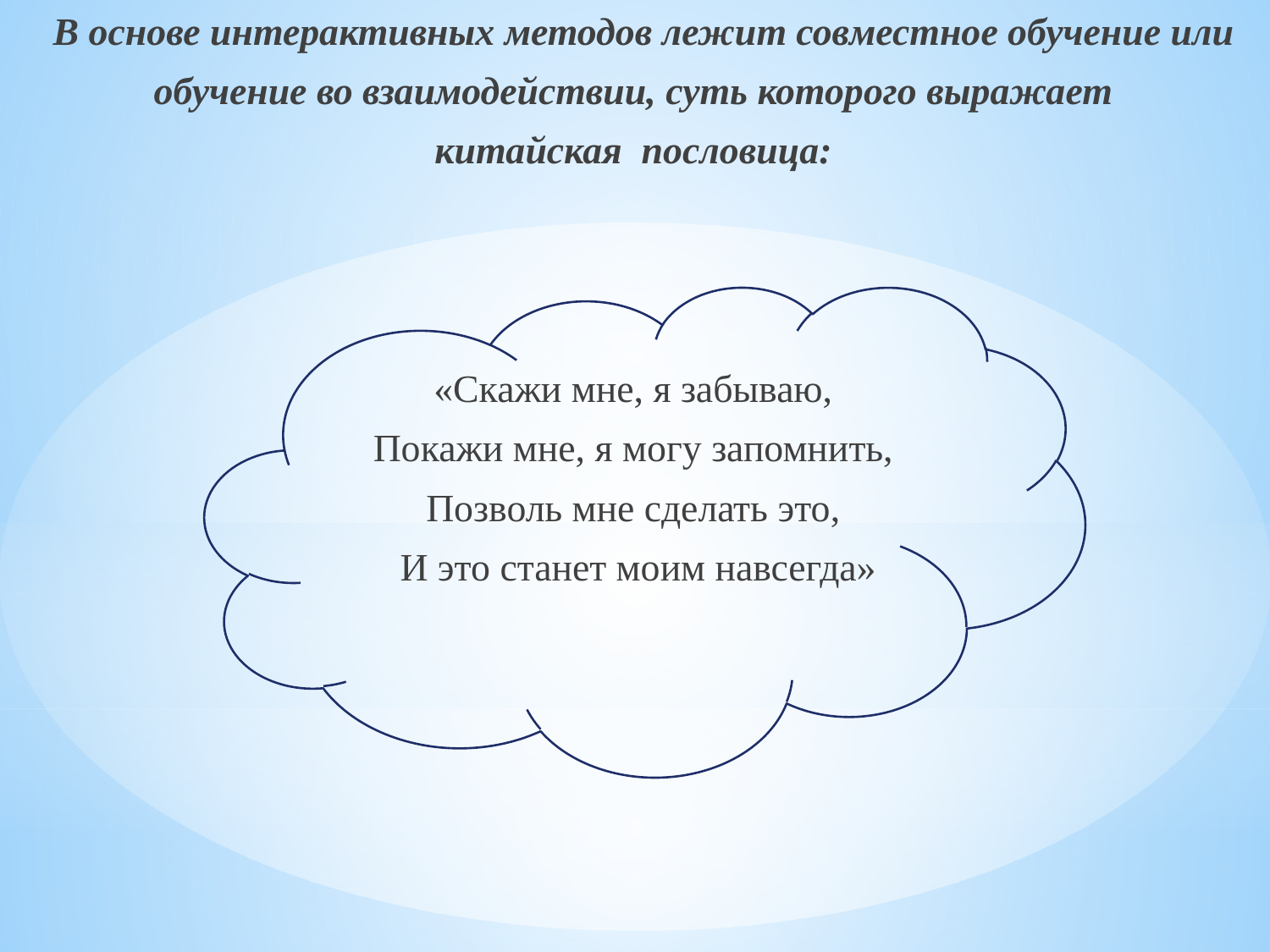

В основе интерактивных методов лежит совместное обучение или
обучение во взаимодействии, суть которого выражает
китайская  пословица:

«Скажи мне, я забываю,
Покажи мне, я могу запомнить,
Позволь мне сделать это,
И это станет моим навсегда»